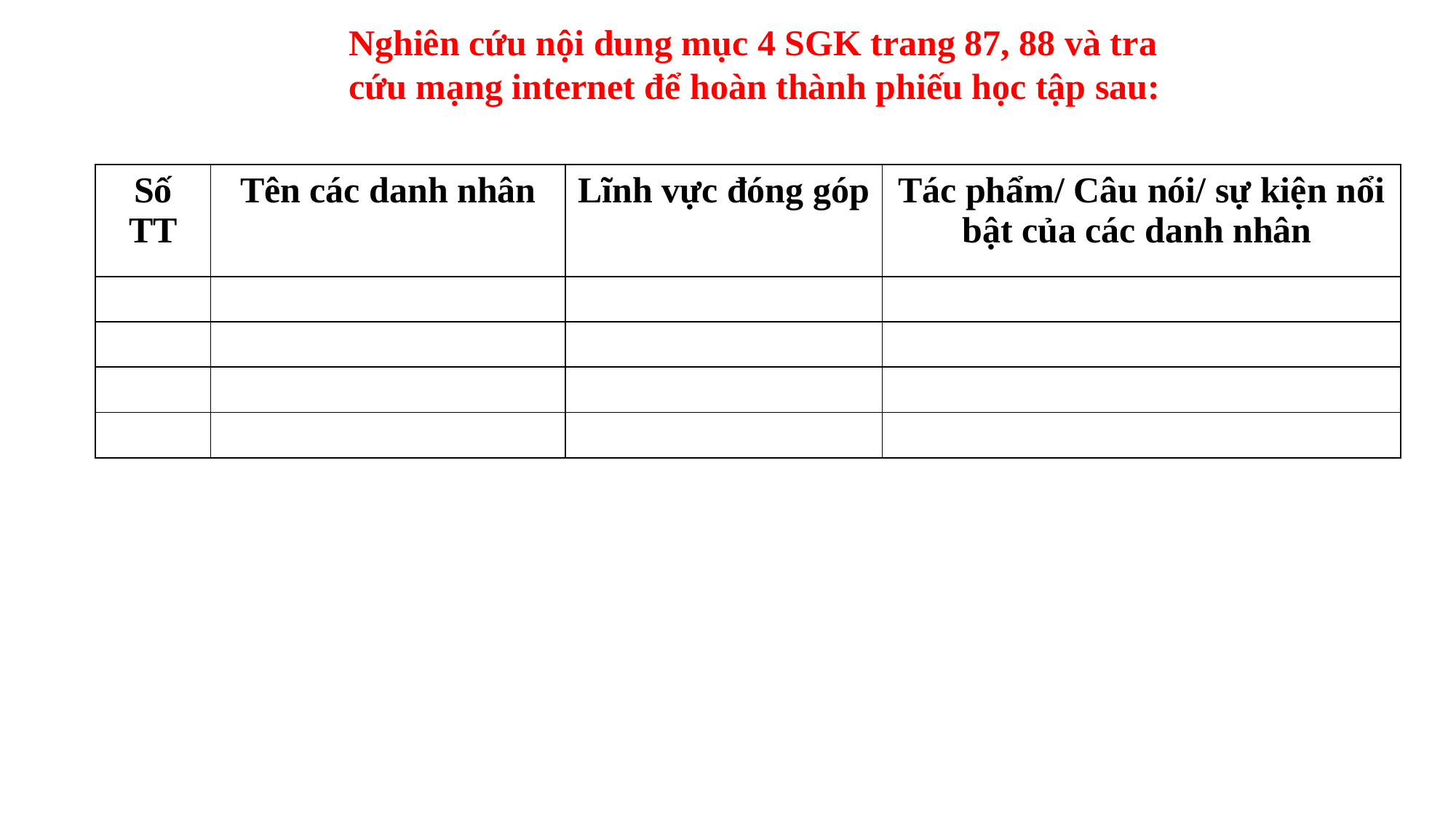

Nghiên cứu nội dung mục 4 SGK trang 87, 88 và tra cứu mạng internet để hoàn thành phiếu học tập sau:
| Số TT | Tên các danh nhân | Lĩnh vực đóng góp | Tác phẩm/ Câu nói/ sự kiện nổi bật của các danh nhân |
| --- | --- | --- | --- |
|  |  |  |  |
|  |  |  |  |
|  |  |  |  |
|  |  |  |  |